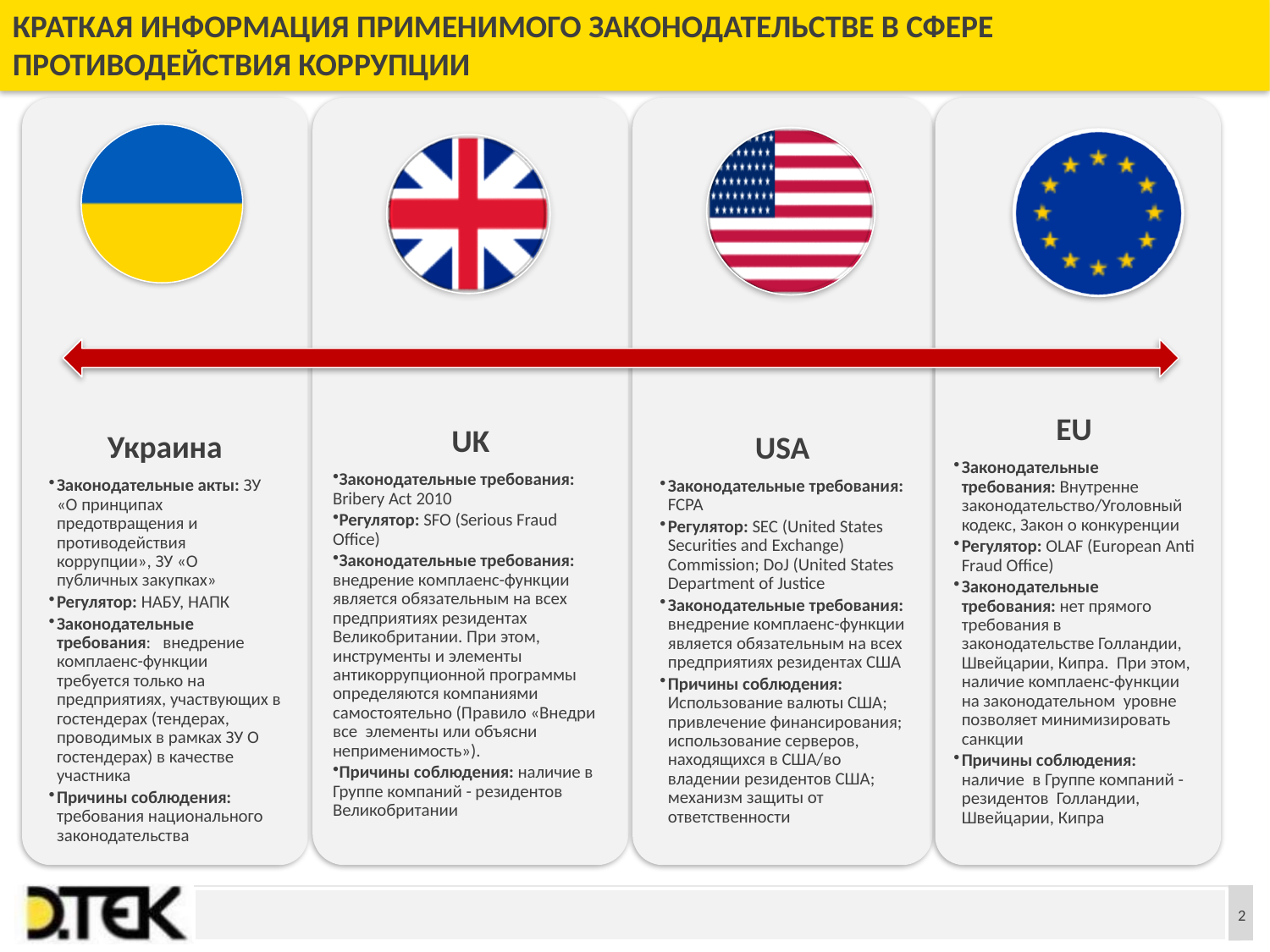

# Краткая информация применимого законодательстве в сфере противодействия коррупции

Украина
Законодательные акты: ЗУ «О принципах предотвращения и противодействия коррупции», ЗУ «О публичных закупках»
Регулятор: НАБУ, НАПК
Законодательные требования:   внедрение комплаенс-функции требуется только на предприятиях, участвующих в гостендерах (тендерах, проводимых в рамках ЗУ О гостендерах) в качестве участника
Причины соблюдения: требования национального законодательства
UK
Законодательные требования: Bribery Act 2010
Регулятор: SFO (Serious Fraud Office)
Законодательные требования: внедрение комплаенс-функции является обязательным на всех предприятиях резидентах Великобритании. При этом, инструменты и элементы антикоррупционной программы определяются компаниями самостоятельно (Правило «Внедри все  элементы или объясни неприменимость»).
Причины соблюдения: наличие в Группе компаний - резидентов  Великобритании
USA
Законодательные требования: FCPA
Регулятор: SEC (United States Securities and Exchange) Commission; DoJ (United States Department of Justice
Законодательные требования: внедрение комплаенс-функции является обязательным на всех предприятиях резидентах США
Причины соблюдения: Использование валюты США; привлечение финансирования; использование серверов, находящихся в США/во владении резидентов США; механизм защиты от ответственности
EU
Законодательные требования: Внутренне законодательство/Уголовный кодекс, Закон о конкуренции
Регулятор: OLAF (European Anti Fraud Office)
Законодательные требования: нет прямого требования в законодательстве Голландии, Швейцарии, Кипра.  При этом, наличие комплаенс-функции на законодательном  уровне позволяет минимизировать санкции
Причины соблюдения: наличие  в Группе компаний - резидентов  Голландии, Швейцарии, Кипра

2